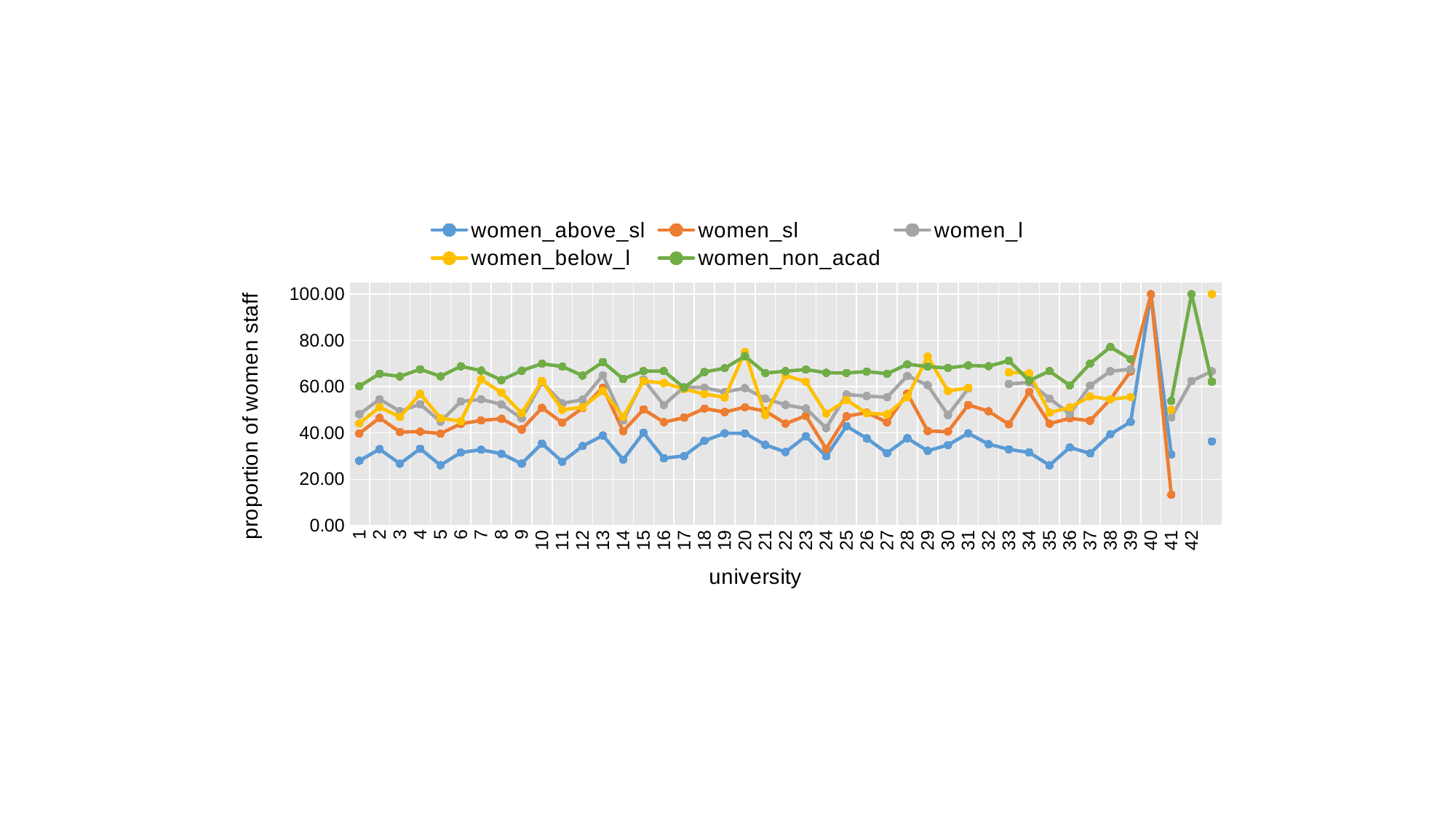

### Chart

| Category | women_above_sl | women_sl | women_l | women_below_l | women_non_acad |
|---|---|---|---|---|---|